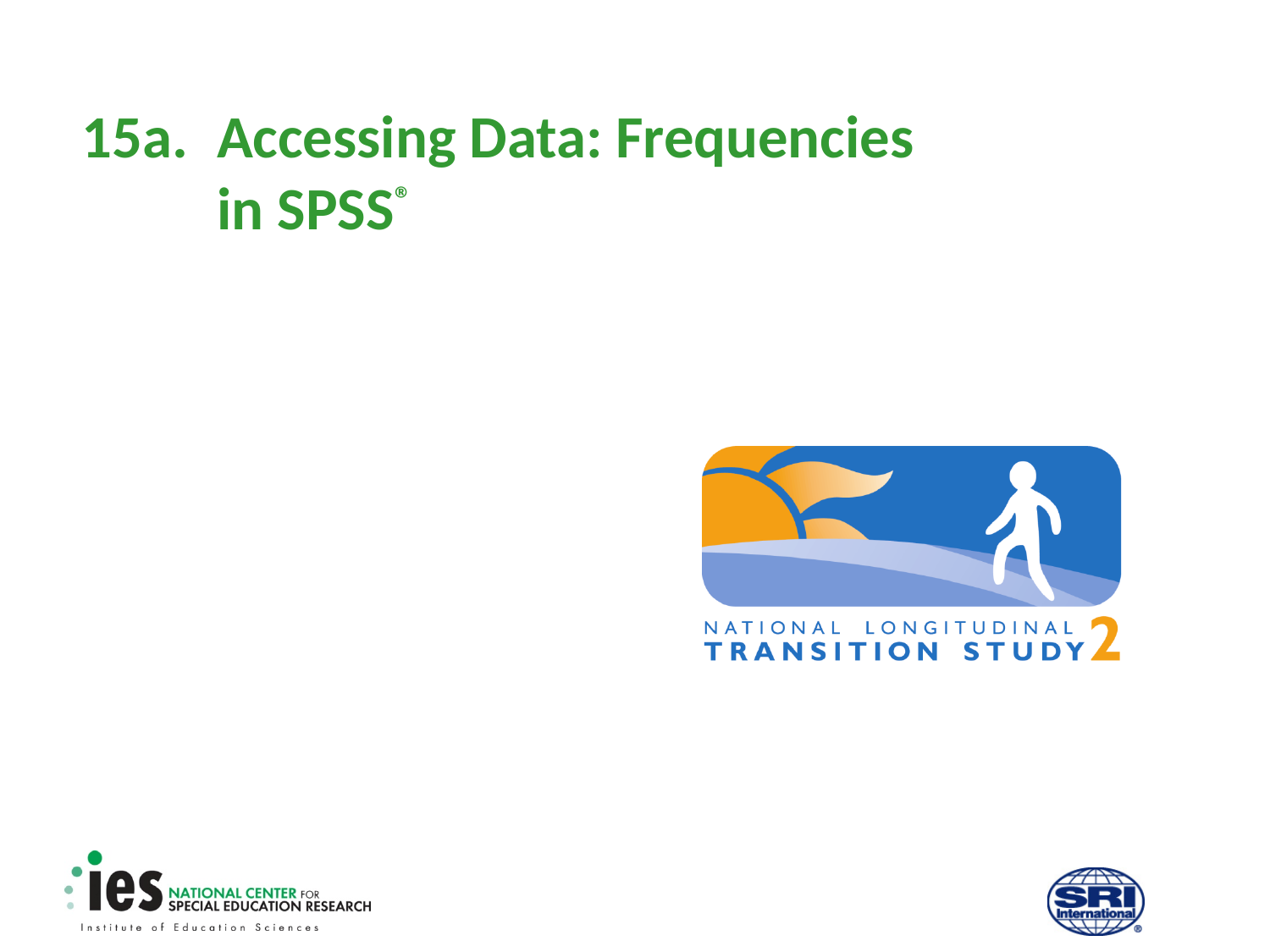

# 15a.	Accessing Data: Frequencies in SPSS®